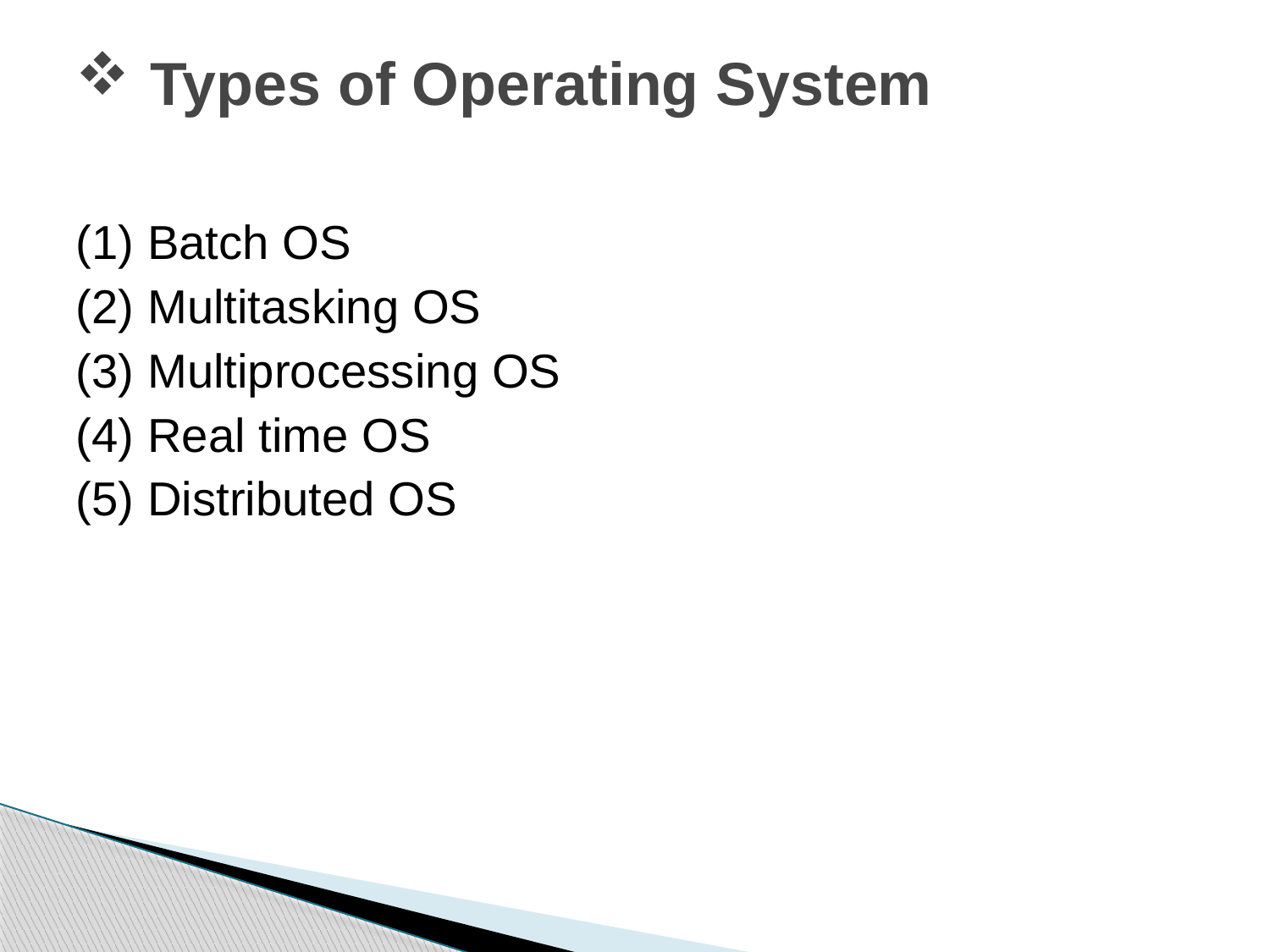

# Types of Operating System
(1) Batch OS
(2) Multitasking OS
(3) Multiprocessing OS
(4) Real time OS
(5) Distributed OS